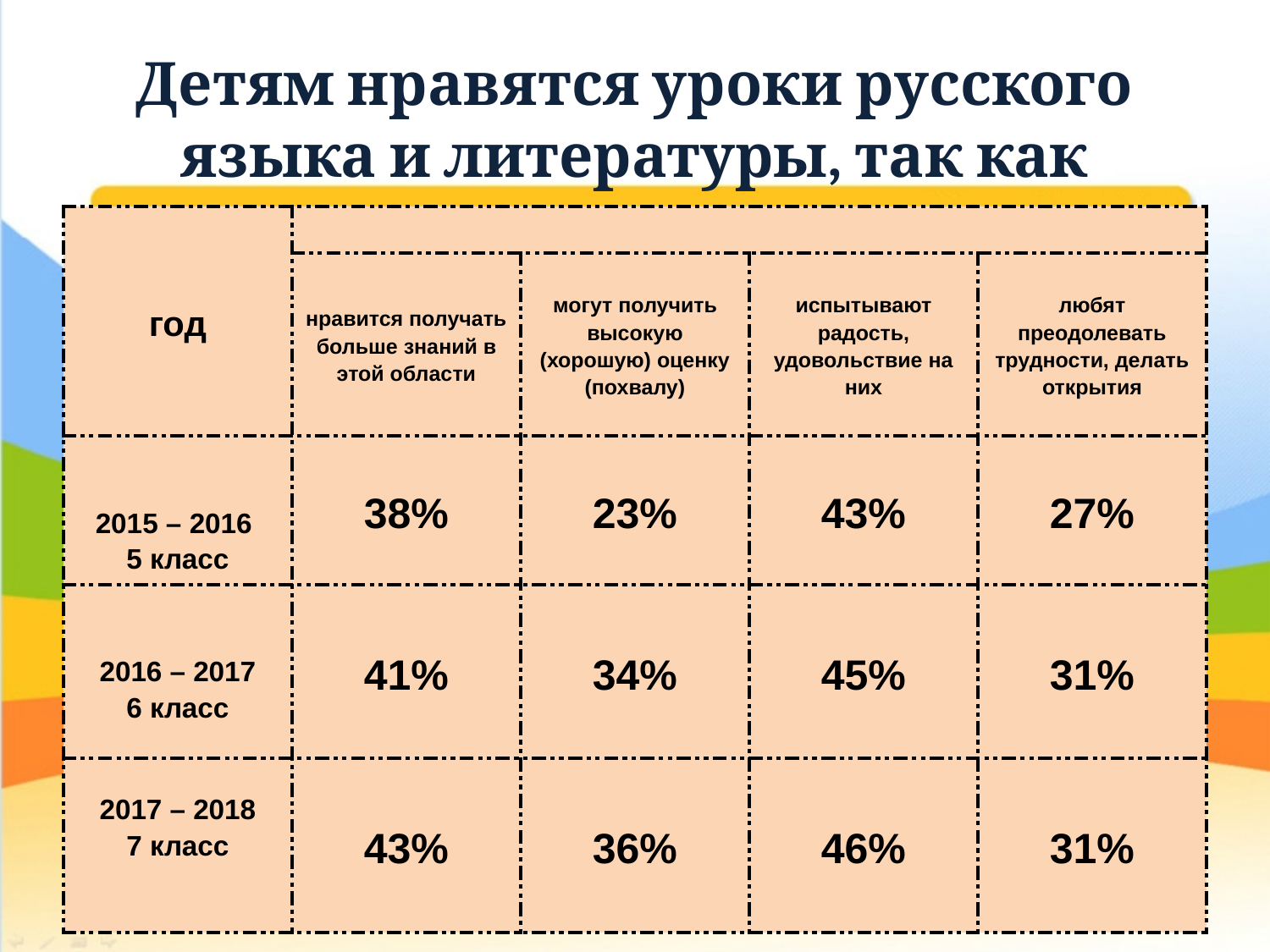

# Детям нравятся уроки русского языка и литературы, так как
| год |  |  |  |  |
| --- | --- | --- | --- | --- |
|  | нравится получать больше знаний в этой области | могут получить высокую (хорошую) оценку (похвалу) | испытывают радость, удовольствие на них | любят преодолевать трудности, делать открытия |
| 2015 – 2016 5 класс | 38% | 23% | 43% | 27% |
| 2016 – 2017 6 класс | 41% | 34% | 45% | 31% |
| 2017 – 2018 7 класс | 43% | 36% | 46% | 31% |